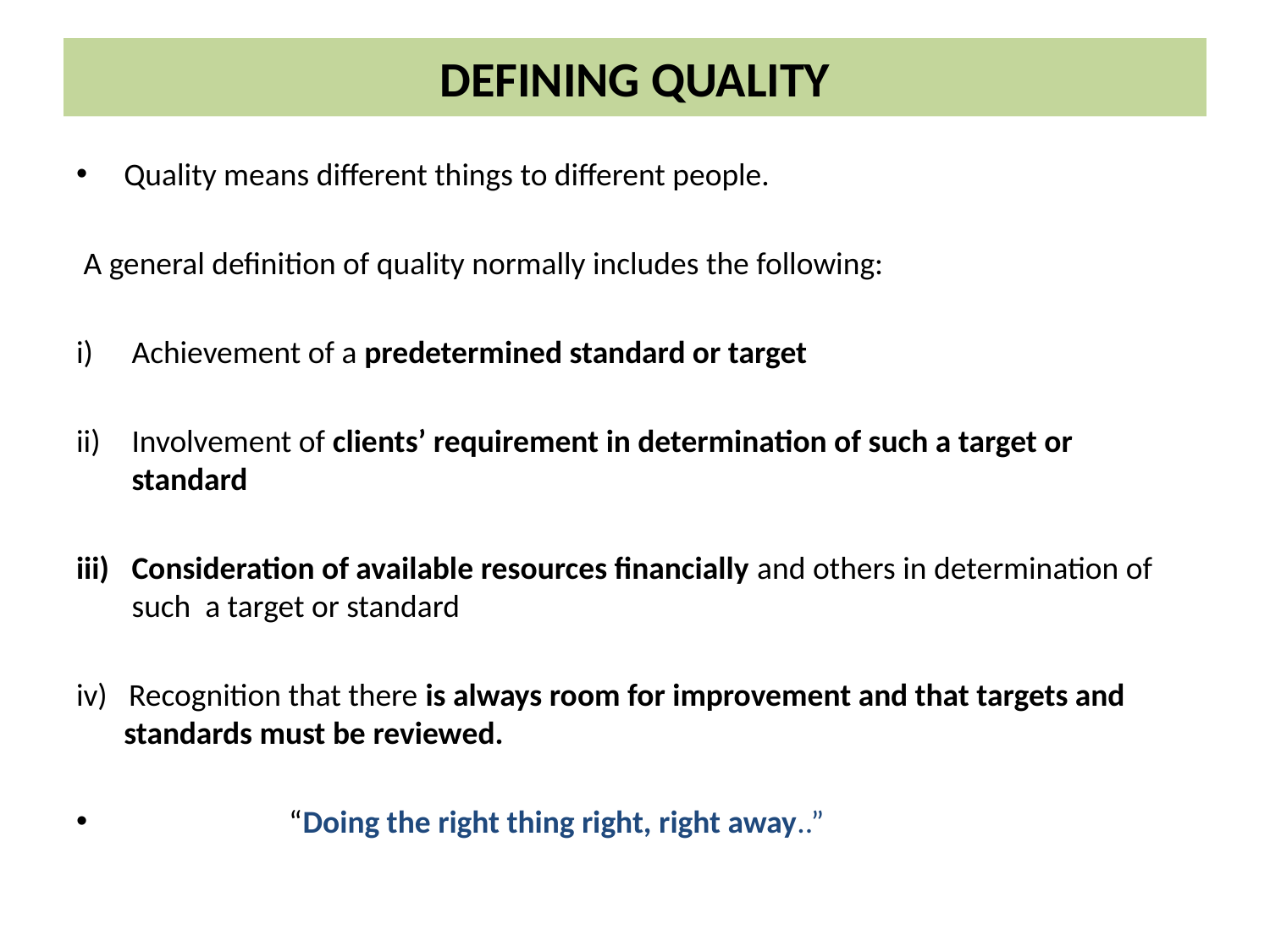

# DEFINING QUALITY
Quality means different things to different people.

 A general definition of quality normally includes the following:

Achievement of a predetermined standard or target

Involvement of clients’ requirement in determination of such a target or standard

Consideration of available resources financially and others in determination of such  a target or standard

iv)   Recognition that there is always room for improvement and that targets and standards must be reviewed.

                       “Doing the right thing right, right away..”